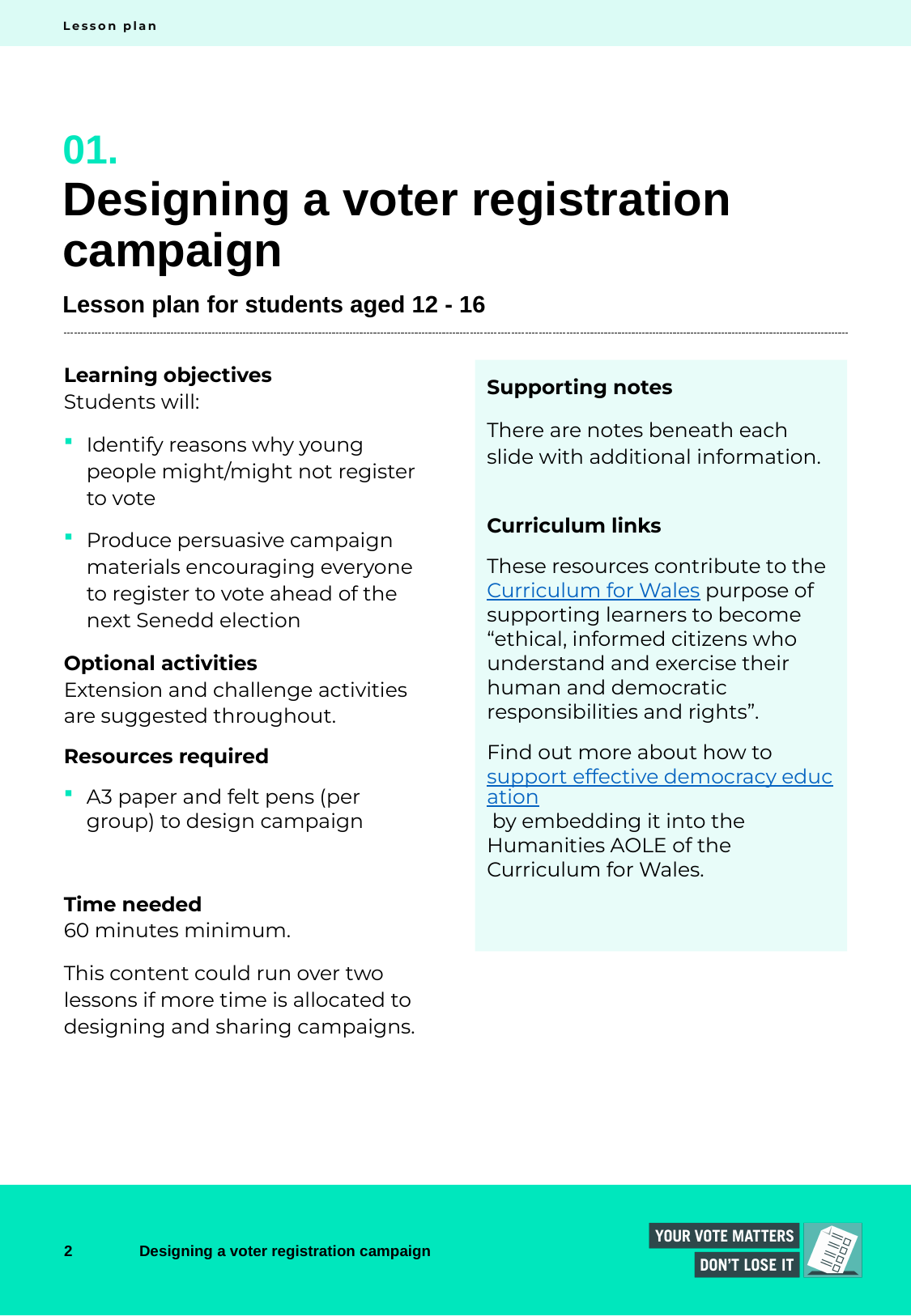

Lesson plan
01.
# Designing a voter registration campaign
Lesson plan for students aged 12 - 16
Learning objectives
Students will:
Identify reasons why young people might/might not register to vote
Produce persuasive campaign materials encouraging everyone to register to vote ahead of the next Senedd election
Optional activities
Extension and challenge activities are suggested throughout.
Resources required
A3 paper and felt pens (per group) to design campaign

Time needed
60 minutes minimum.
This content could run over two lessons if more time is allocated to designing and sharing campaigns.
Supporting notes
There are notes beneath each slide with additional information.
Curriculum links
These resources contribute to the Curriculum for Wales purpose of supporting learners to become “ethical, informed citizens who understand and exercise their human and democratic responsibilities and rights”.
Find out more about how to support effective democracy education by embedding it into the Humanities AOLE of the Curriculum for Wales.

2
Designing a voter registration campaign